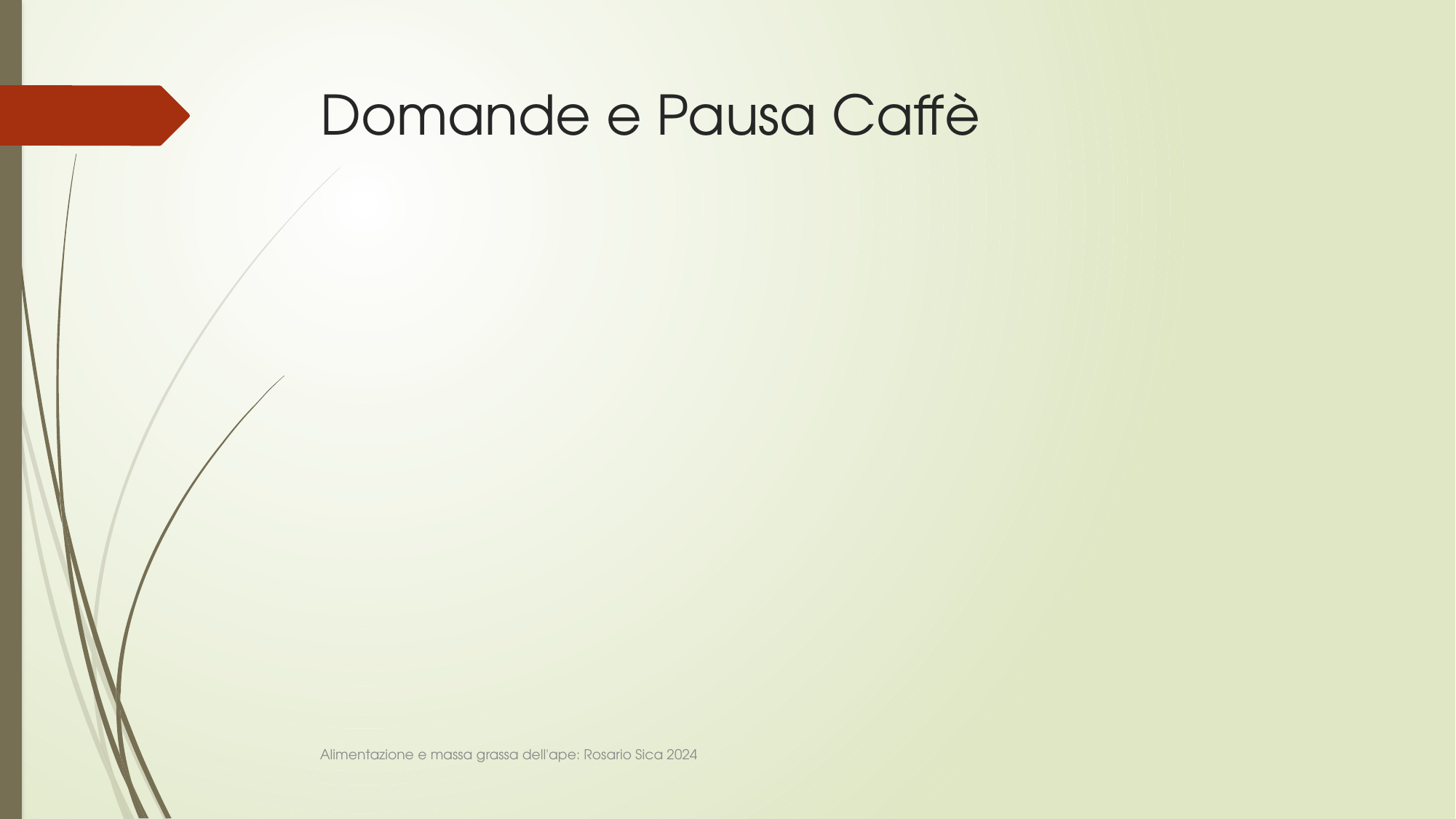

# Domande e Pausa Caffè

Alimentazione e massa grassa dell'ape: Rosario Sica 2024